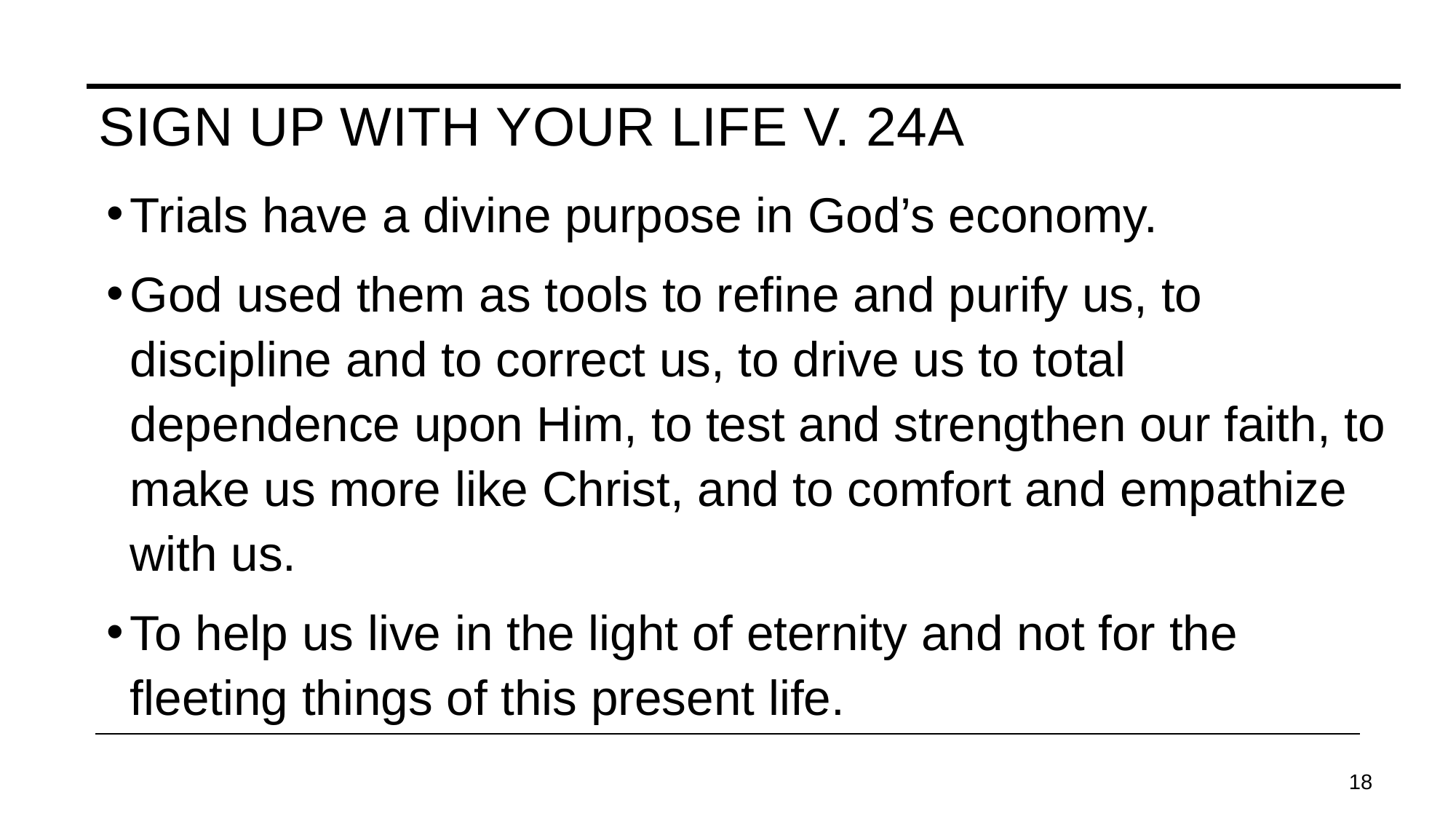

# Sign up with your life v. 24a
Trials have a divine purpose in God’s economy.
God used them as tools to refine and purify us, to discipline and to correct us, to drive us to total dependence upon Him, to test and strengthen our faith, to make us more like Christ, and to comfort and empathize with us.
To help us live in the light of eternity and not for the fleeting things of this present life.
18